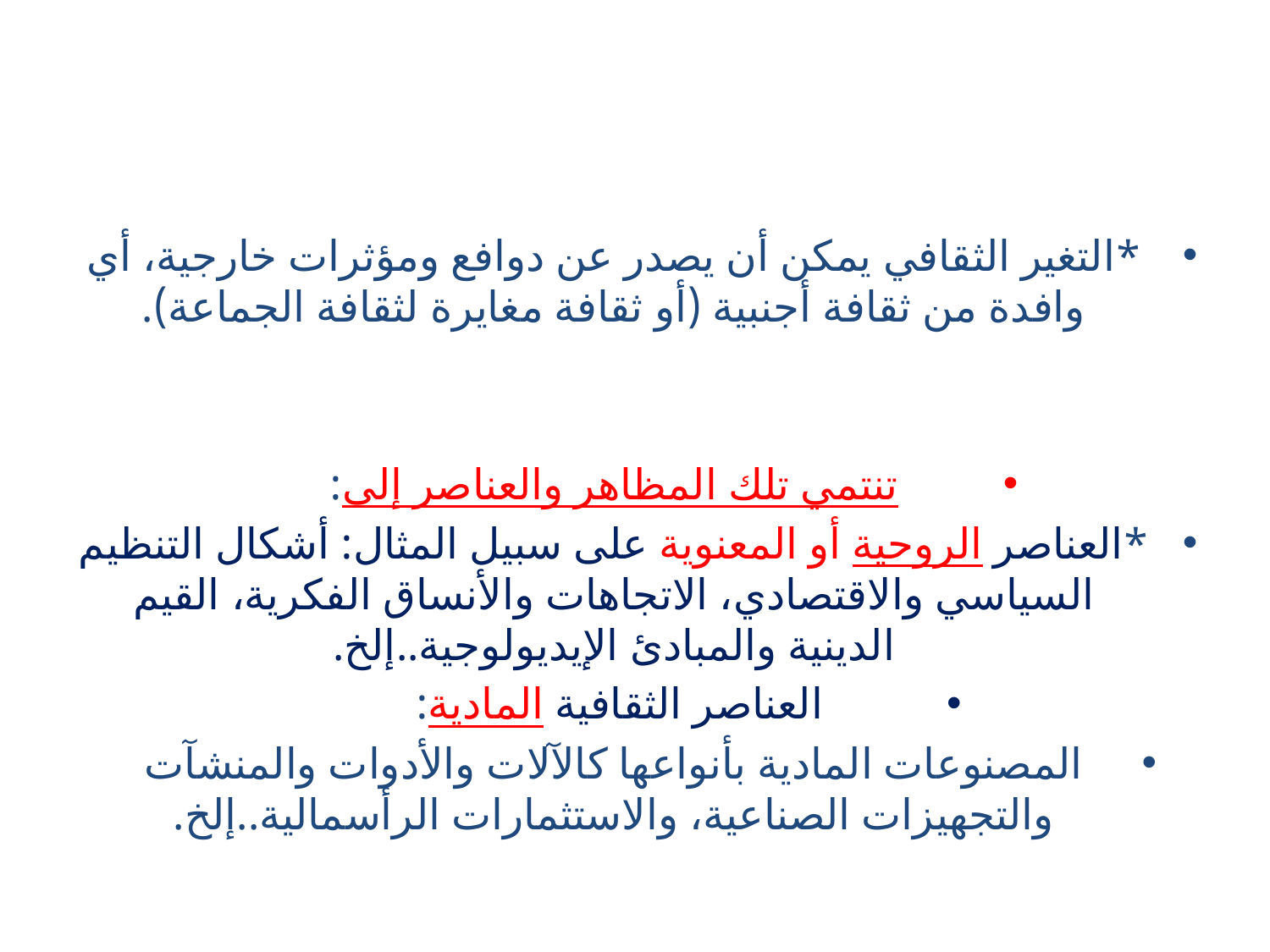

#
*التغير الثقافي يمكن أن يصدر عن دوافع ومؤثرات خارجية، أي وافدة من ثقافة أجنبية (أو ثقافة مغايرة لثقافة الجماعة).

تنتمي تلك المظاهر والعناصر إلى:
*العناصر الروحية أو المعنوية على سبيل المثال: أشكال التنظيم السياسي والاقتصادي، الاتجاهات والأنساق الفكرية، القيم الدينية والمبادئ الإيديولوجية..إلخ.
العناصر الثقافية المادية:
المصنوعات المادية بأنواعها كالآلات والأدوات والمنشآت والتجهيزات الصناعية، والاستثمارات الرأسمالية..إلخ.